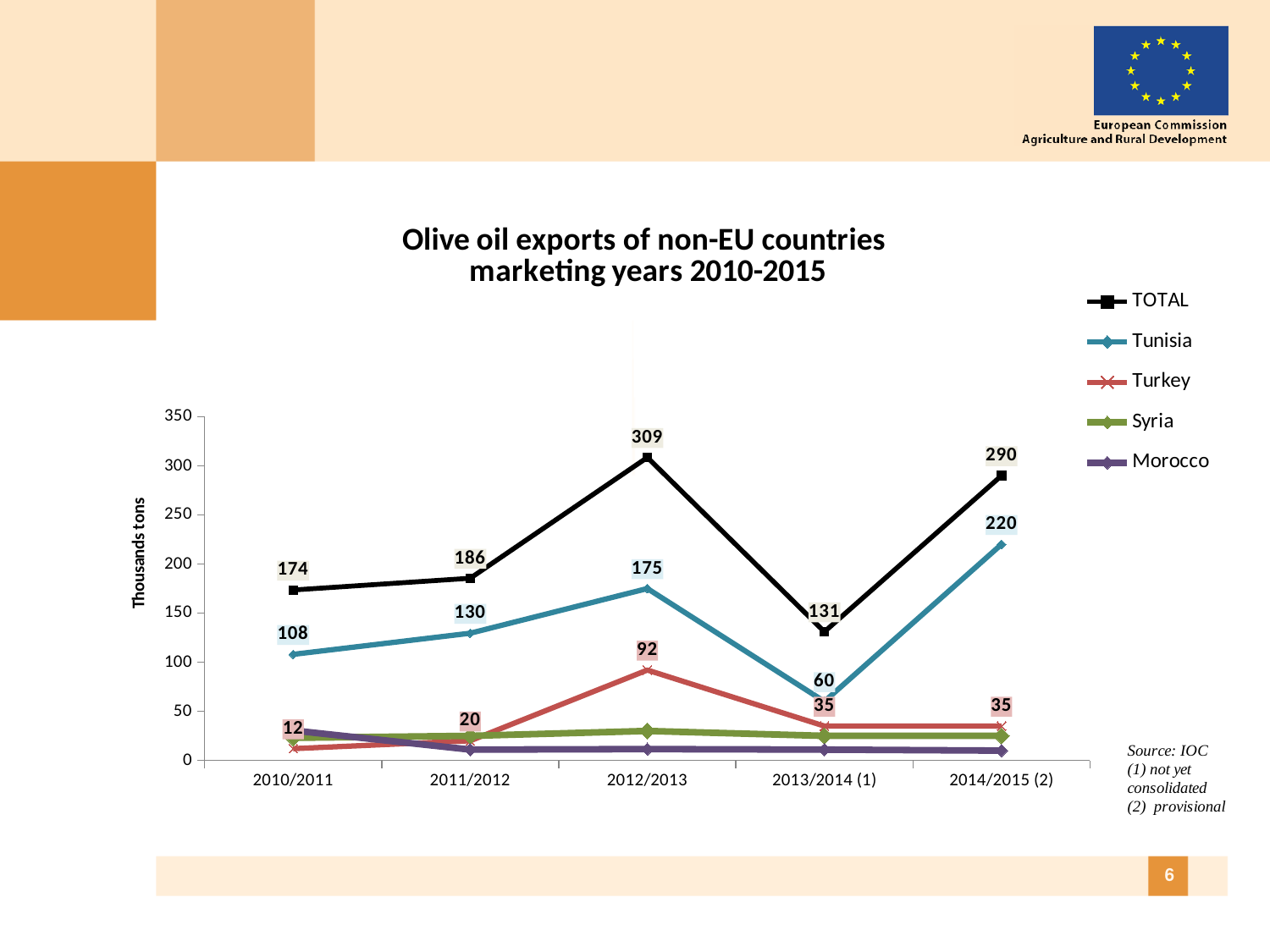

### Chart: Olive oil exports of non-EU countries
marketing years 2010-2015

| Category |  |  |  |  |  |
|---|---|---|---|---|---|
| 2010/2011 | 173.5 | 108.0 | 12.0 | 23.0 | 30.5 |
| 2011/2012 | 185.5 | 129.5 | 20.0 | 25.0 | 11.0 |
| 2012/2013 | 308.5 | 175.0 | 92.0 | 30.0 | 11.5 |
| 2013/2014 (1) | 131.0 | 60.0 | 35.0 | 25.0 | 11.0 |
| 2014/2015 (2) | 290.0 | 220.0 | 35.0 | 25.0 | 10.0 |
6